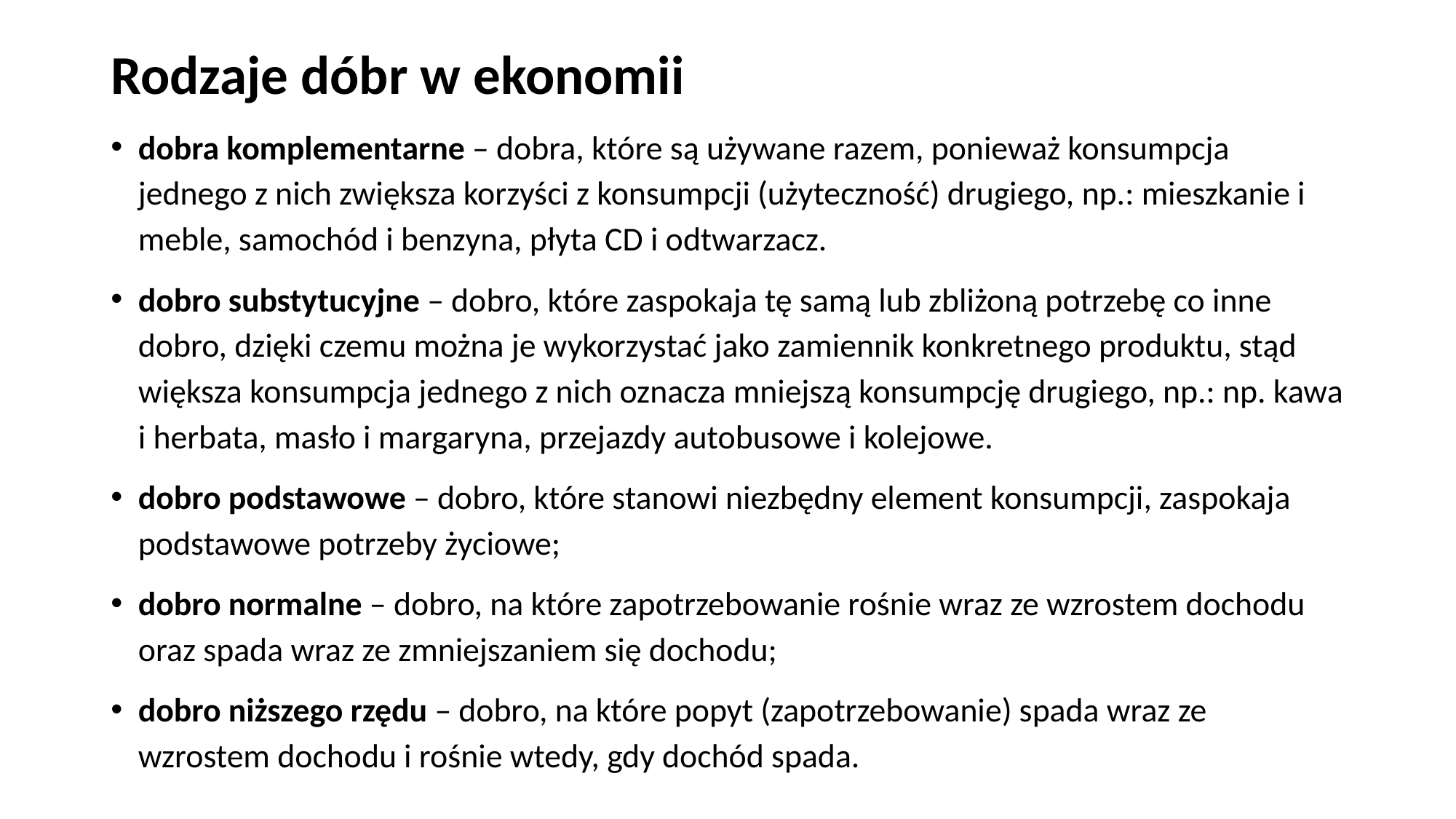

# Rodzaje dóbr w ekonomii
dobra komplementarne – dobra, które są używane razem, ponieważ konsumpcja jednego z nich zwiększa korzyści z konsumpcji (użyteczność) drugiego, np.: mieszkanie i meble, samochód i benzyna, płyta CD i odtwarzacz.
dobro substytucyjne – dobro, które zaspokaja tę samą lub zbliżoną potrzebę co inne dobro, dzięki czemu można je wykorzystać jako zamiennik konkretnego produktu, stąd większa konsumpcja jednego z nich oznacza mniejszą konsumpcję drugiego, np.: np. kawa i herbata, masło i margaryna, przejazdy autobusowe i kolejowe.
dobro podstawowe – dobro, które stanowi niezbędny element konsumpcji, zaspokaja podstawowe potrzeby życiowe;
dobro normalne – dobro, na które zapotrzebowanie rośnie wraz ze wzrostem dochodu oraz spada wraz ze zmniejszaniem się dochodu;
dobro niższego rzędu – dobro, na które popyt (zapotrzebowanie) spada wraz ze wzrostem dochodu i rośnie wtedy, gdy dochód spada.